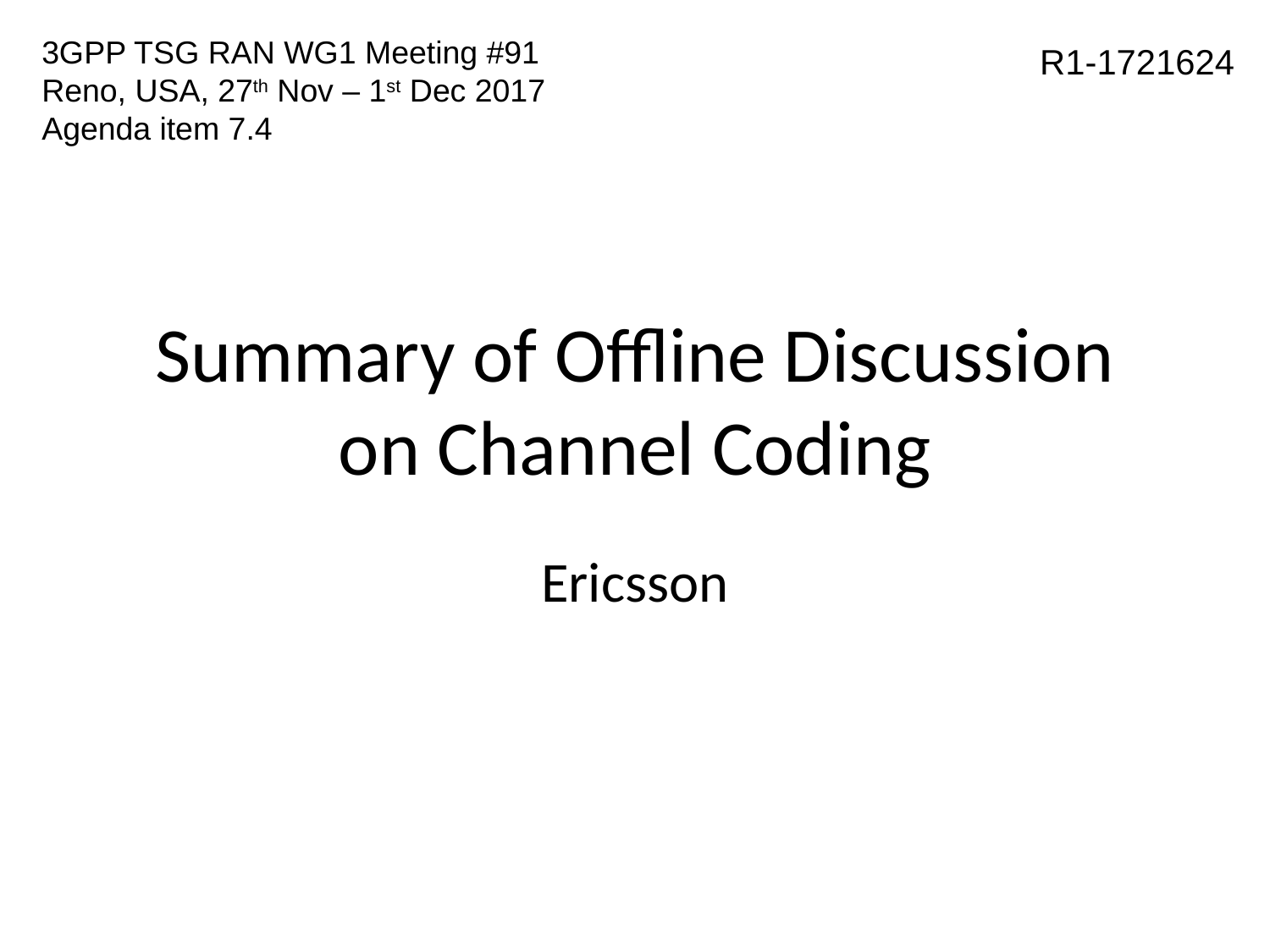

3GPP TSG RAN WG1 Meeting #91
Reno, USA, 27th Nov – 1st Dec 2017
Agenda item 7.4
R1-1721624
# Summary of Offline Discussion on Channel Coding
Ericsson